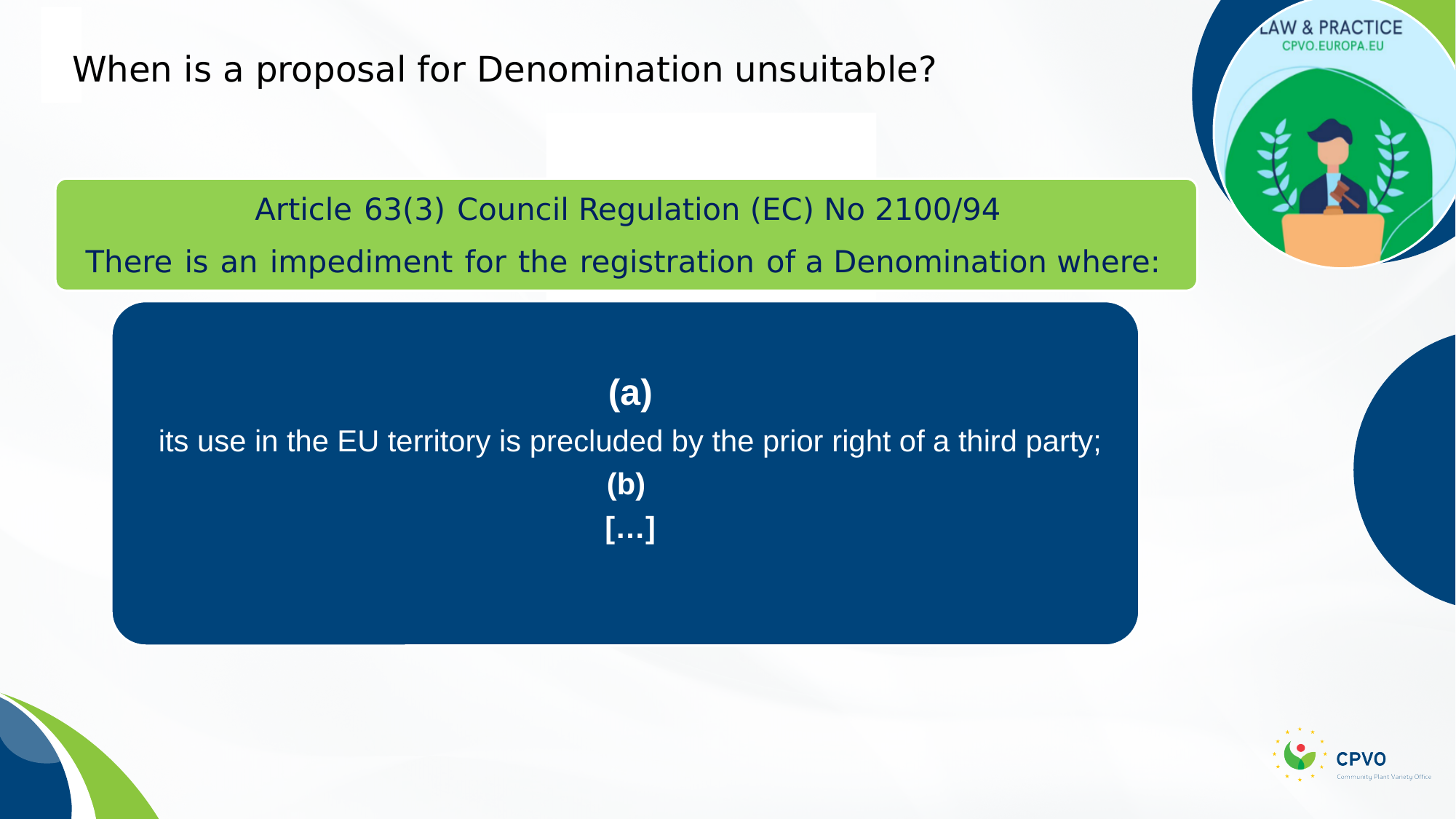

When is a proposal for Denomination unsuitable?
Article 63(3) Council Regulation (EC) No 2100/94
There is an impediment for the registration of a Denomination where:
(a)
its use in the EU territory is precluded by the prior right of a third party;
(b)
[…]